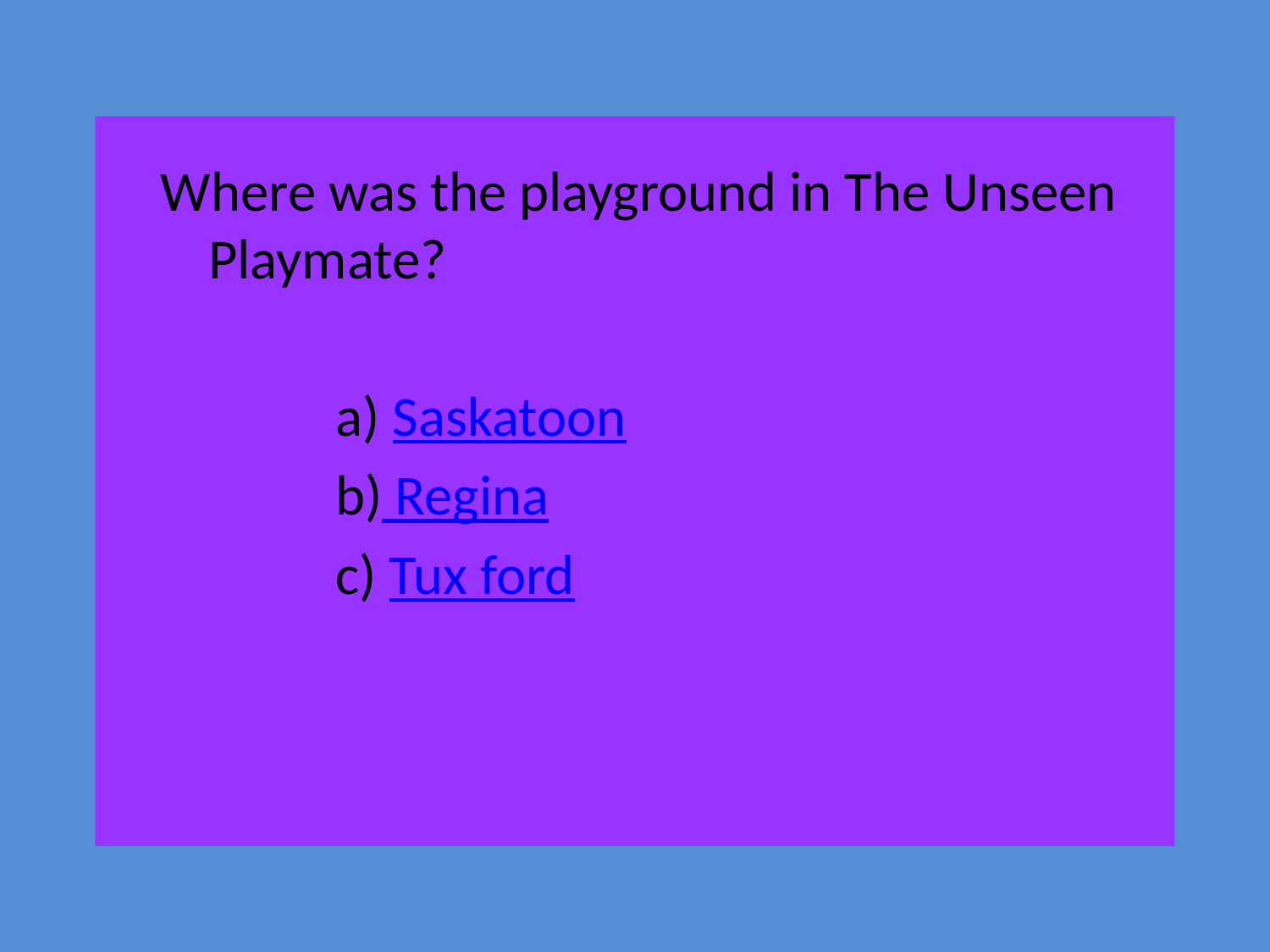

Where was the playground in The Unseen Playmate?

		a) Saskatoon
		b) Regina
		c) Tux ford